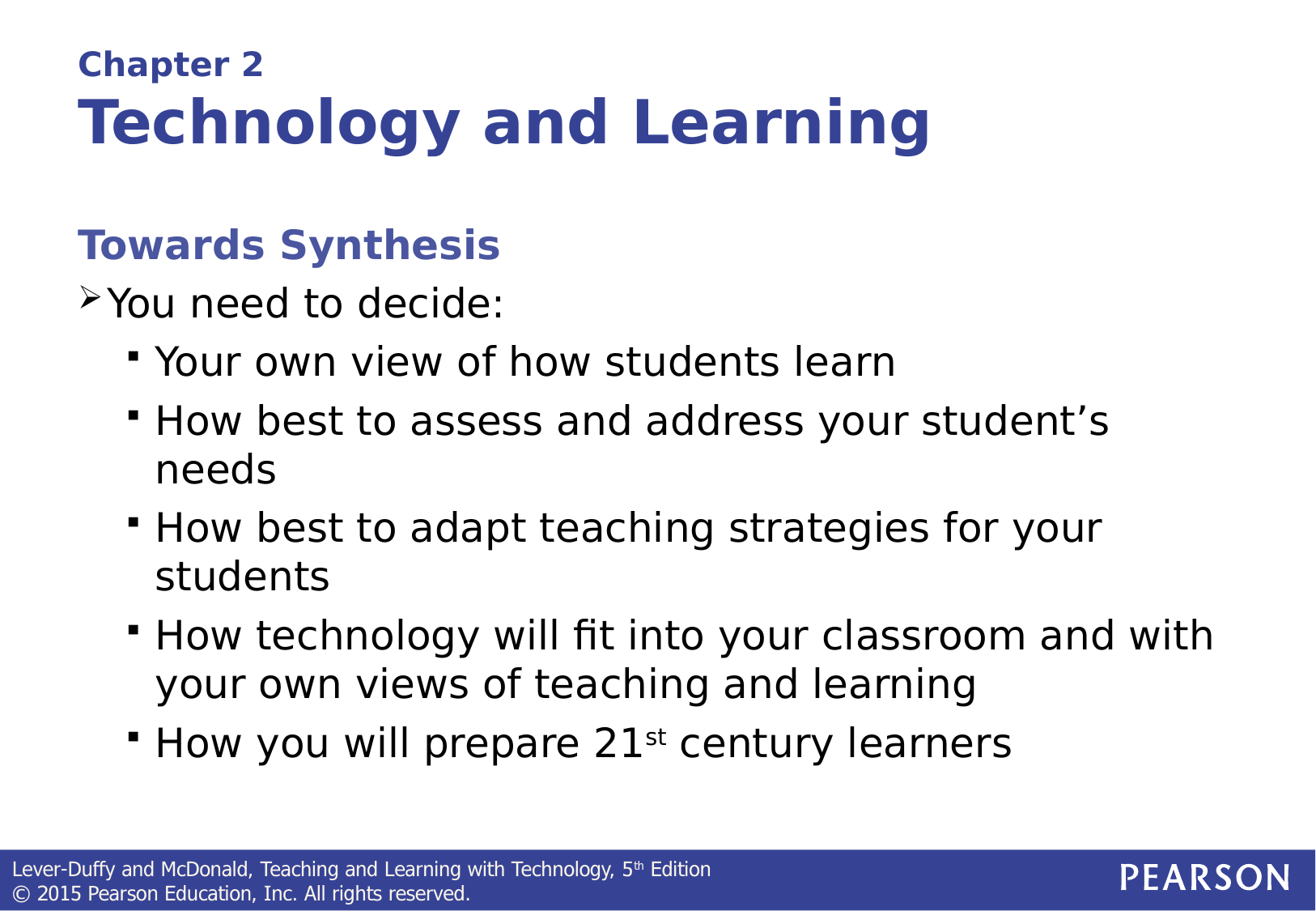

# Chapter 2 Technology and Learning
Towards Synthesis
You need to decide:
Your own view of how students learn
How best to assess and address your student’s needs
How best to adapt teaching strategies for your students
How technology will fit into your classroom and with your own views of teaching and learning
How you will prepare 21st century learners